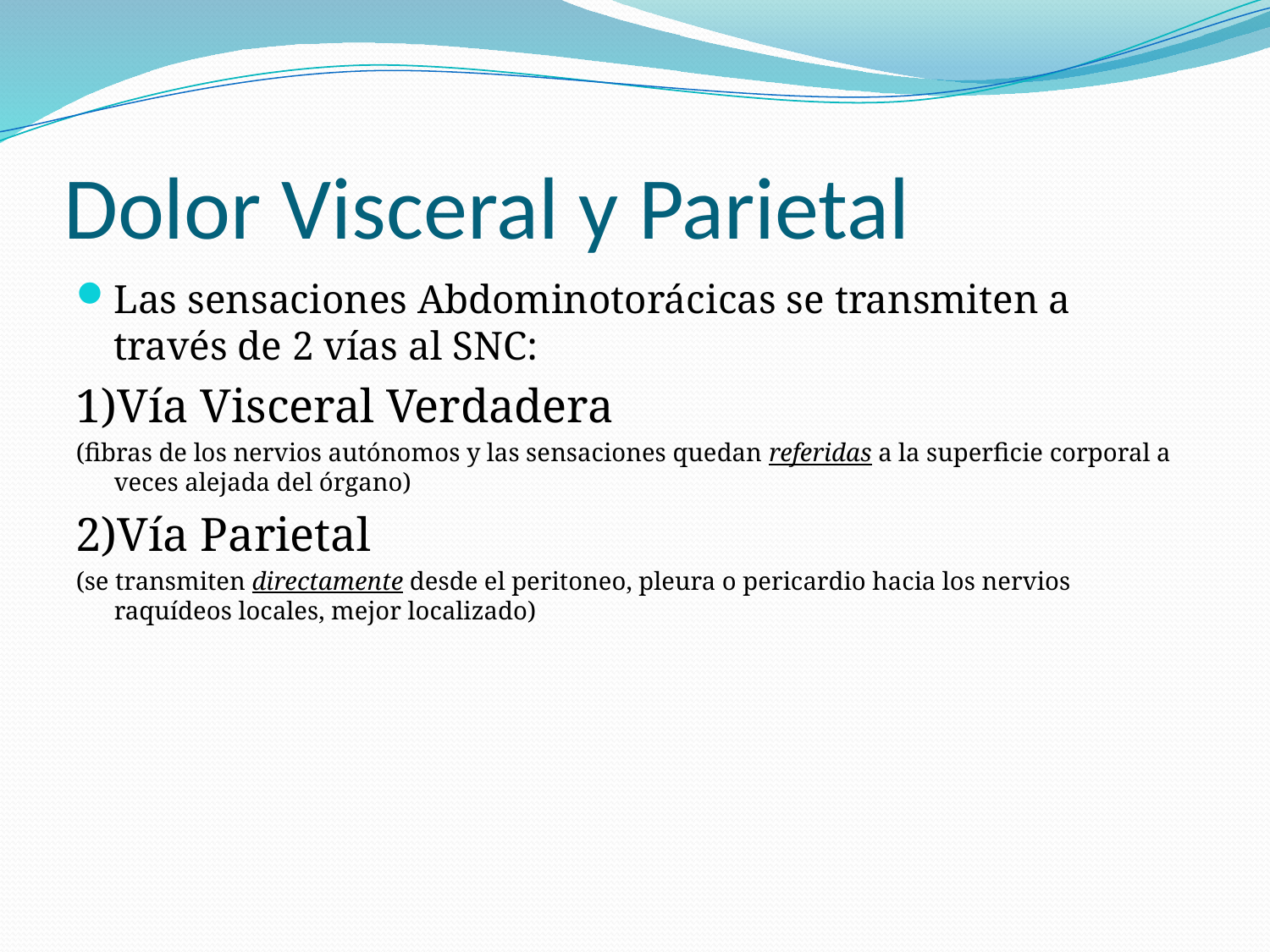

# Dolor Visceral y Parietal
Las sensaciones Abdominotorácicas se transmiten a través de 2 vías al SNC:
1)Vía Visceral Verdadera
(fibras de los nervios autónomos y las sensaciones quedan referidas a la superficie corporal a veces alejada del órgano)
2)Vía Parietal
(se transmiten directamente desde el peritoneo, pleura o pericardio hacia los nervios raquídeos locales, mejor localizado)